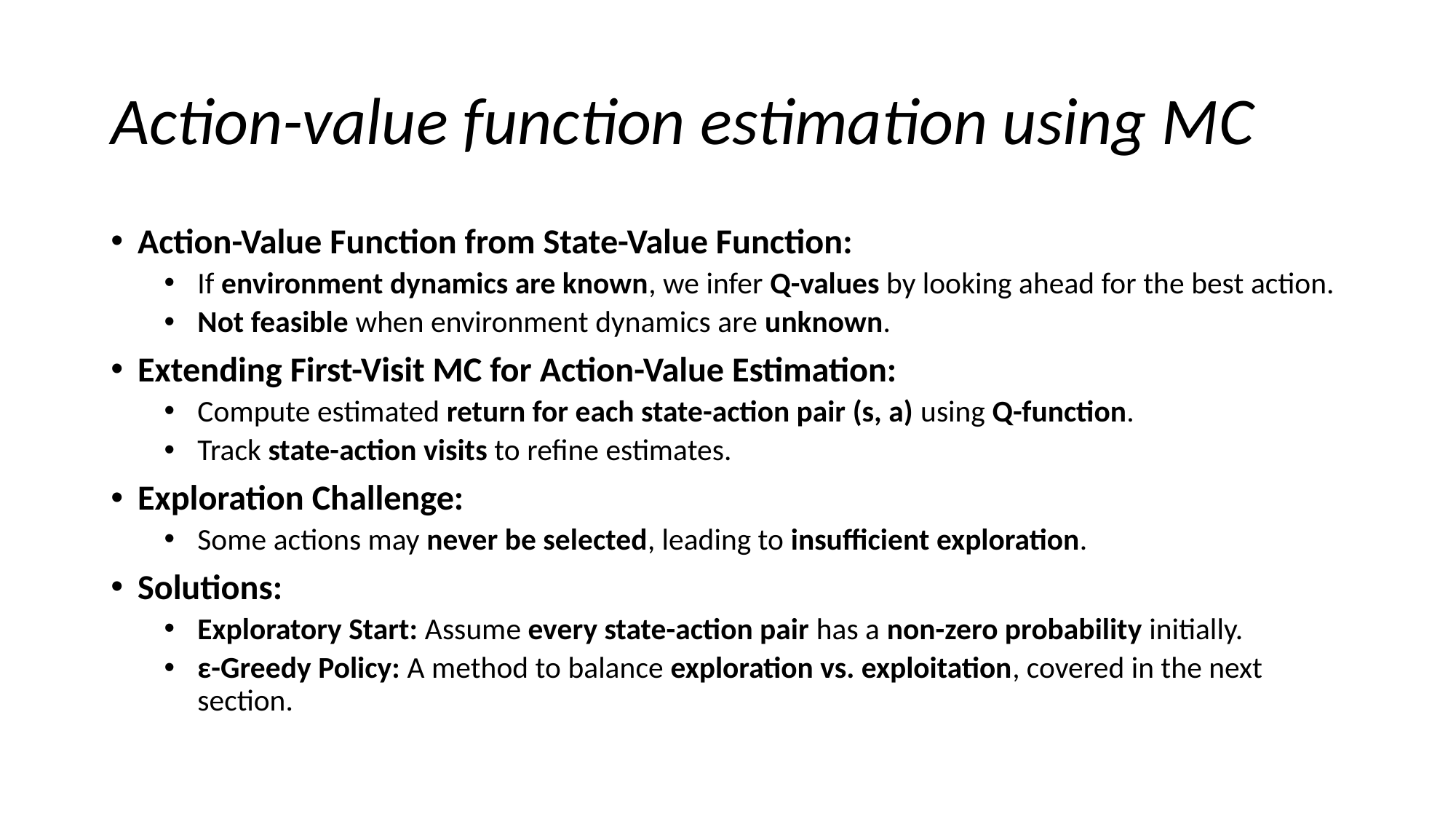

# Action-value function estimation using MC
Action-Value Function from State-Value Function:
If environment dynamics are known, we infer Q-values by looking ahead for the best action.
Not feasible when environment dynamics are unknown.
Extending First-Visit MC for Action-Value Estimation:
Compute estimated return for each state-action pair (s, a) using Q-function.
Track state-action visits to refine estimates.
Exploration Challenge:
Some actions may never be selected, leading to insufficient exploration.
Solutions:
Exploratory Start: Assume every state-action pair has a non-zero probability initially.
ε-Greedy Policy: A method to balance exploration vs. exploitation, covered in the next section.